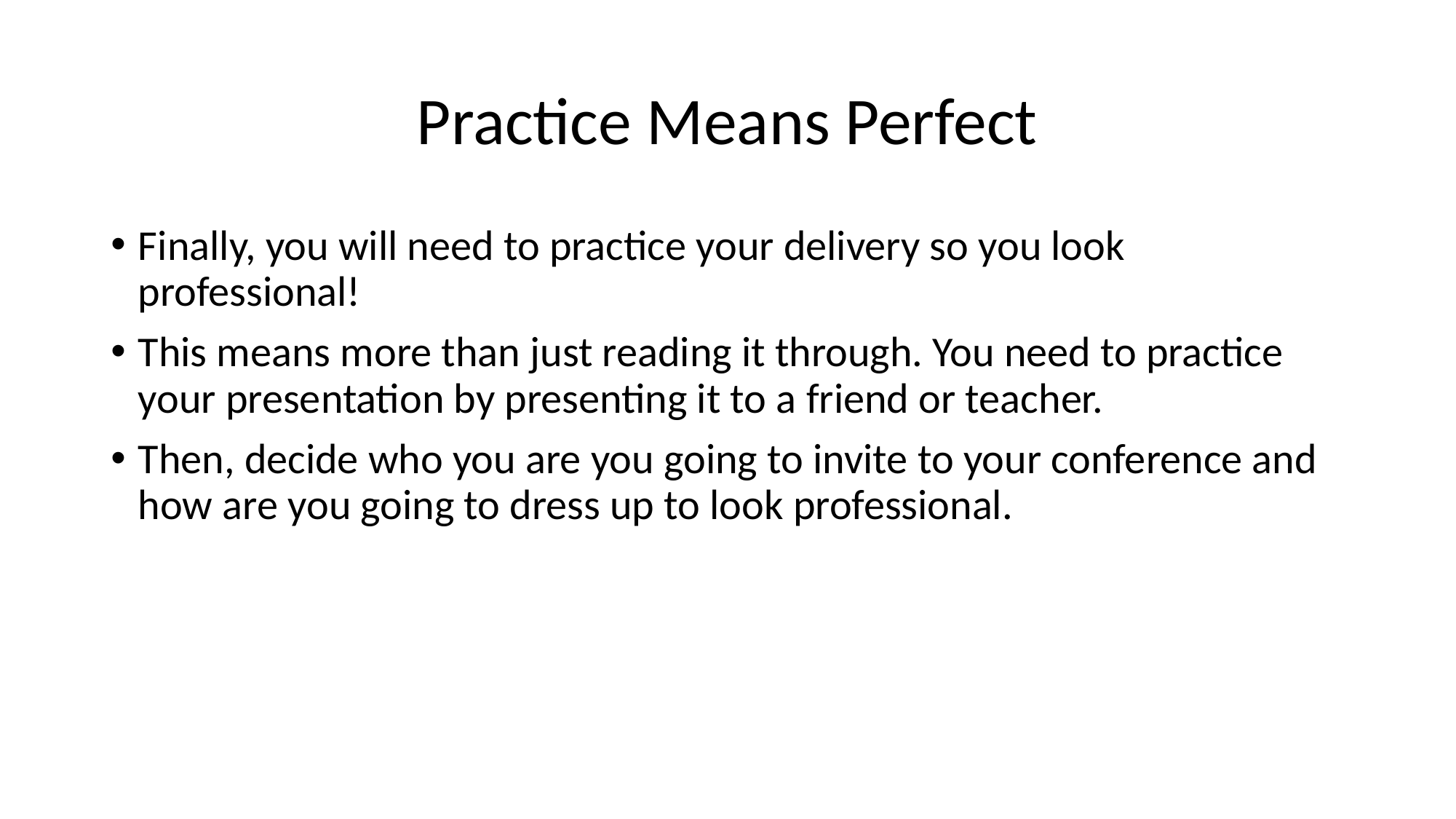

# Practice Means Perfect
Finally, you will need to practice your delivery so you look professional!
This means more than just reading it through. You need to practice your presentation by presenting it to a friend or teacher.
Then, decide who you are you going to invite to your conference and how are you going to dress up to look professional.